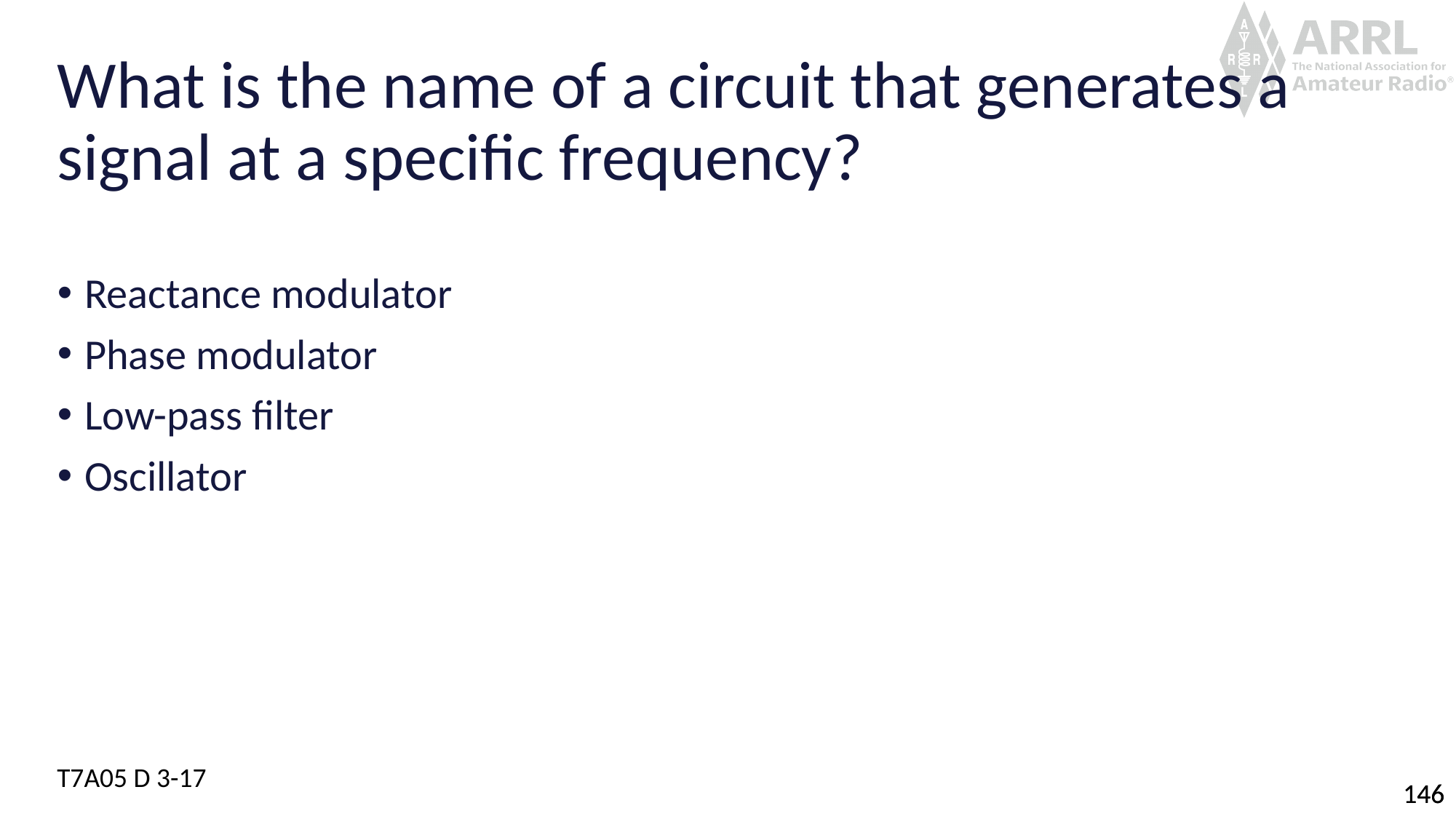

# What is the name of a circuit that generates a signal at a specific frequency?
Reactance modulator
Phase modulator
Low-pass filter
Oscillator
T7A05 D 3-17